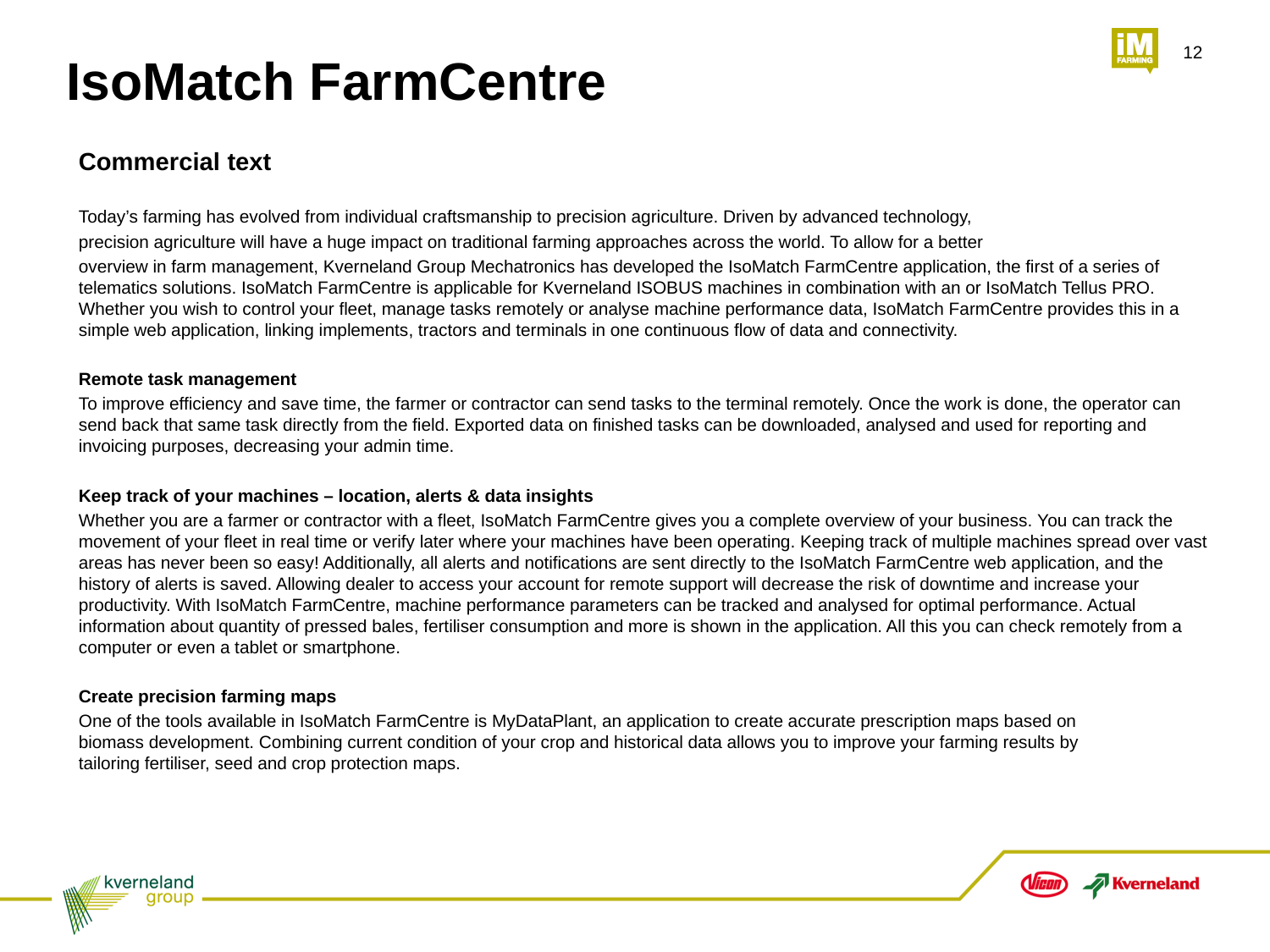

IsoMatch FarmCentre
Commercial text

Today’s farming has evolved from individual craftsmanship to precision agriculture. Driven by advanced technology,
precision agriculture will have a huge impact on traditional farming approaches across the world. To allow for a better
overview in farm management, Kverneland Group Mechatronics has developed the IsoMatch FarmCentre application, the first of a series of telematics solutions. IsoMatch FarmCentre is applicable for Kverneland ISOBUS machines in combination with an or IsoMatch Tellus PRO. Whether you wish to control your fleet, manage tasks remotely or analyse machine performance data, IsoMatch FarmCentre provides this in a simple web application, linking implements, tractors and terminals in one continuous flow of data and connectivity.

Remote task management
To improve efficiency and save time, the farmer or contractor can send tasks to the terminal remotely. Once the work is done, the operator can send back that same task directly from the field. Exported data on finished tasks can be downloaded, analysed and used for reporting and invoicing purposes, decreasing your admin time.

Keep track of your machines – location, alerts & data insights
Whether you are a farmer or contractor with a fleet, IsoMatch FarmCentre gives you a complete overview of your business. You can track the movement of your fleet in real time or verify later where your machines have been operating. Keeping track of multiple machines spread over vast areas has never been so easy! Additionally, all alerts and notifications are sent directly to the IsoMatch FarmCentre web application, and the history of alerts is saved. Allowing dealer to access your account for remote support will decrease the risk of downtime and increase your productivity. With IsoMatch FarmCentre, machine performance parameters can be tracked and analysed for optimal performance. Actual information about quantity of pressed bales, fertiliser consumption and more is shown in the application. All this you can check remotely from a computer or even a tablet or smartphone.

Create precision farming maps
One of the tools available in IsoMatch FarmCentre is MyDataPlant, an application to create accurate prescription maps based on biomass development. Combining current condition of your crop and historical data allows you to improve your farming results by tailoring fertiliser, seed and crop protection maps.